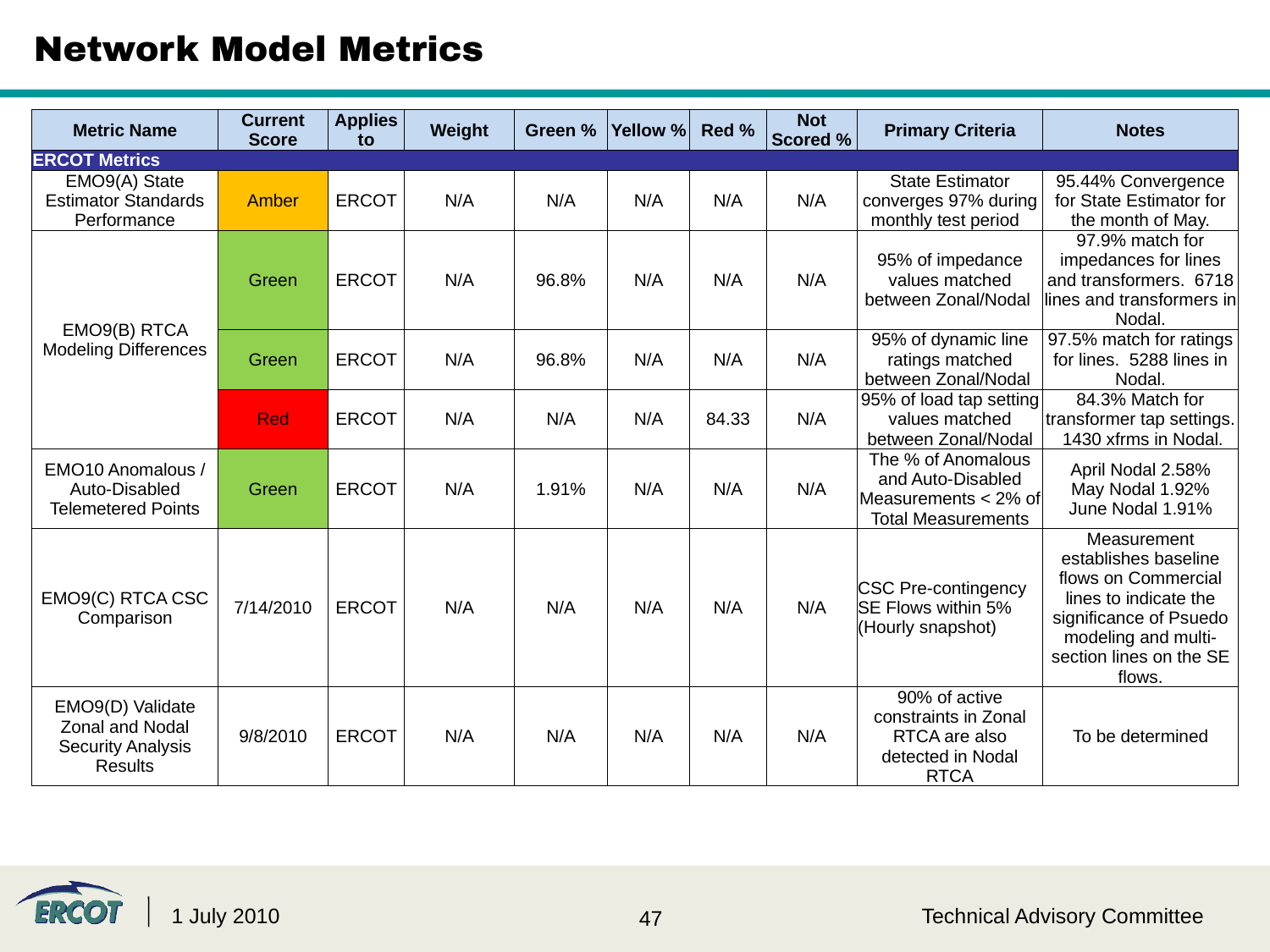

# Network Model Metrics
| Metric Name | Current Score | Applies to | Weight | Green % | Yellow % | Red % | Not Scored % | Primary Criteria | Notes |
| --- | --- | --- | --- | --- | --- | --- | --- | --- | --- |
| ERCOT Metrics |  |  |  |  |  |  |  |  |  |
| EMO9(A) State Estimator Standards Performance | Amber | ERCOT | N/A | N/A | N/A | N/A | N/A | State Estimator converges 97% during monthly test period | 95.44% Convergence for State Estimator for the month of May. |
| EMO9(B) RTCA Modeling Differences | Green | ERCOT | N/A | 96.8% | N/A | N/A | N/A | 95% of impedance values matched between Zonal/Nodal | 97.9% match for impedances for lines and transformers. 6718 lines and transformers in Nodal. |
|  | Green | ERCOT | N/A | 96.8% | N/A | N/A | N/A | 95% of dynamic line ratings matched between Zonal/Nodal | 97.5% match for ratings for lines. 5288 lines in Nodal. |
|  | Red | ERCOT | N/A | N/A | N/A | 84.33 | N/A | 95% of load tap setting values matched between Zonal/Nodal | 84.3% Match for transformer tap settings. 1430 xfrms in Nodal. |
| EMO10 Anomalous / Auto-Disabled Telemetered Points | Green | ERCOT | N/A | 1.91% | N/A | N/A | N/A | The % of Anomalous and Auto-Disabled Measurements < 2% of Total Measurements | April Nodal 2.58% May Nodal 1.92% June Nodal 1.91% |
| EMO9(C) RTCA CSC Comparison | 7/14/2010 | ERCOT | N/A | N/A | N/A | N/A | N/A | CSC Pre-contingency SE Flows within 5% (Hourly snapshot) | Measurement establishes baseline flows on Commercial lines to indicate the significance of Psuedo modeling and multi-section lines on the SE flows. |
| EMO9(D) Validate Zonal and Nodal Security Analysis Results | 9/8/2010 | ERCOT | N/A | N/A | N/A | N/A | N/A | 90% of active constraints in Zonal RTCA are also detected in Nodal RTCA | To be determined |
Network Modeling Metrics
1 July 2010
Technical Advisory Committee